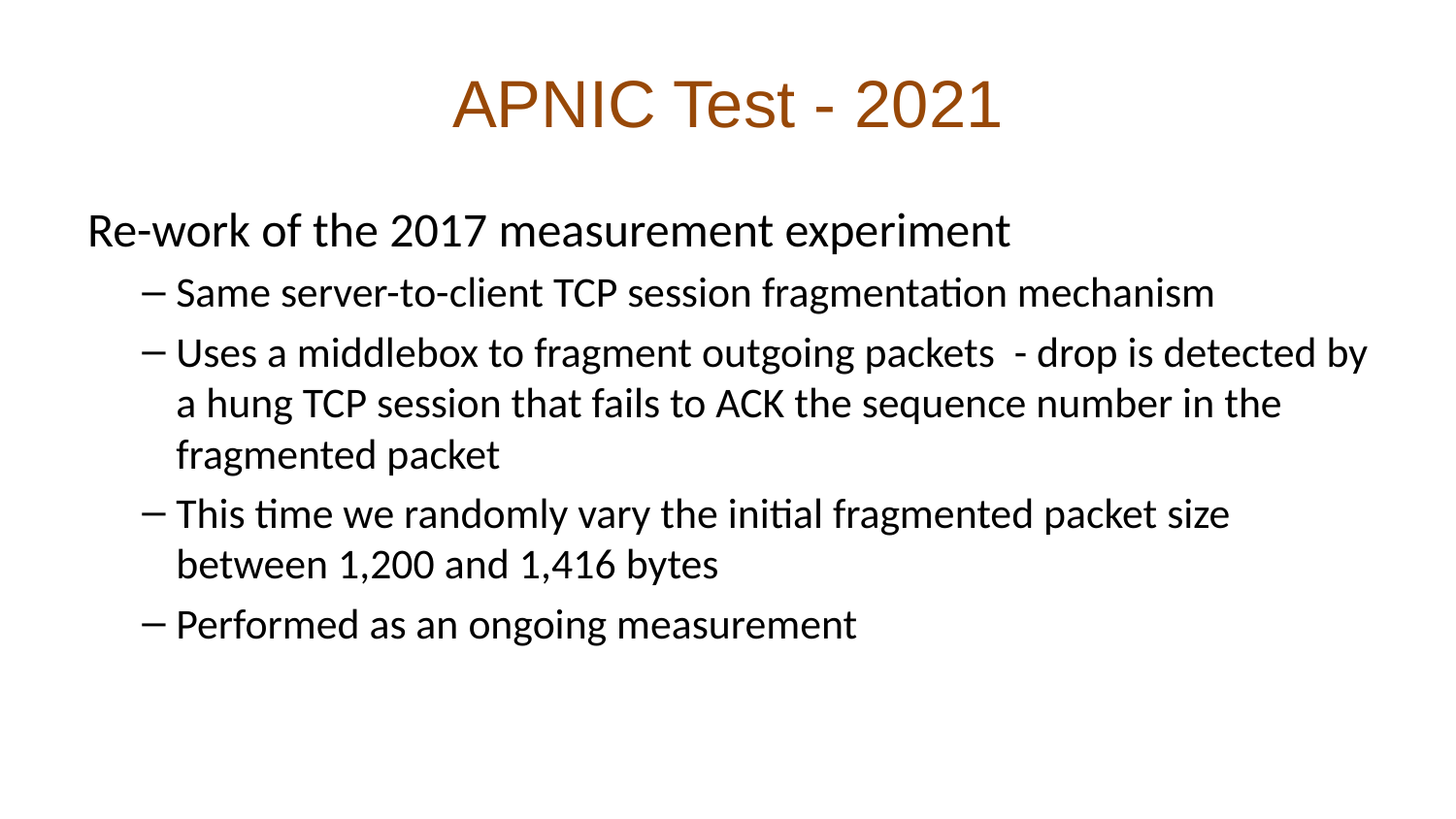

# APNIC Test - 2021
Re-work of the 2017 measurement experiment
Same server-to-client TCP session fragmentation mechanism
Uses a middlebox to fragment outgoing packets  - drop is detected by a hung TCP session that fails to ACK the sequence number in the fragmented packet
This time we randomly vary the initial fragmented packet size between 1,200 and 1,416 bytes
Performed as an ongoing measurement